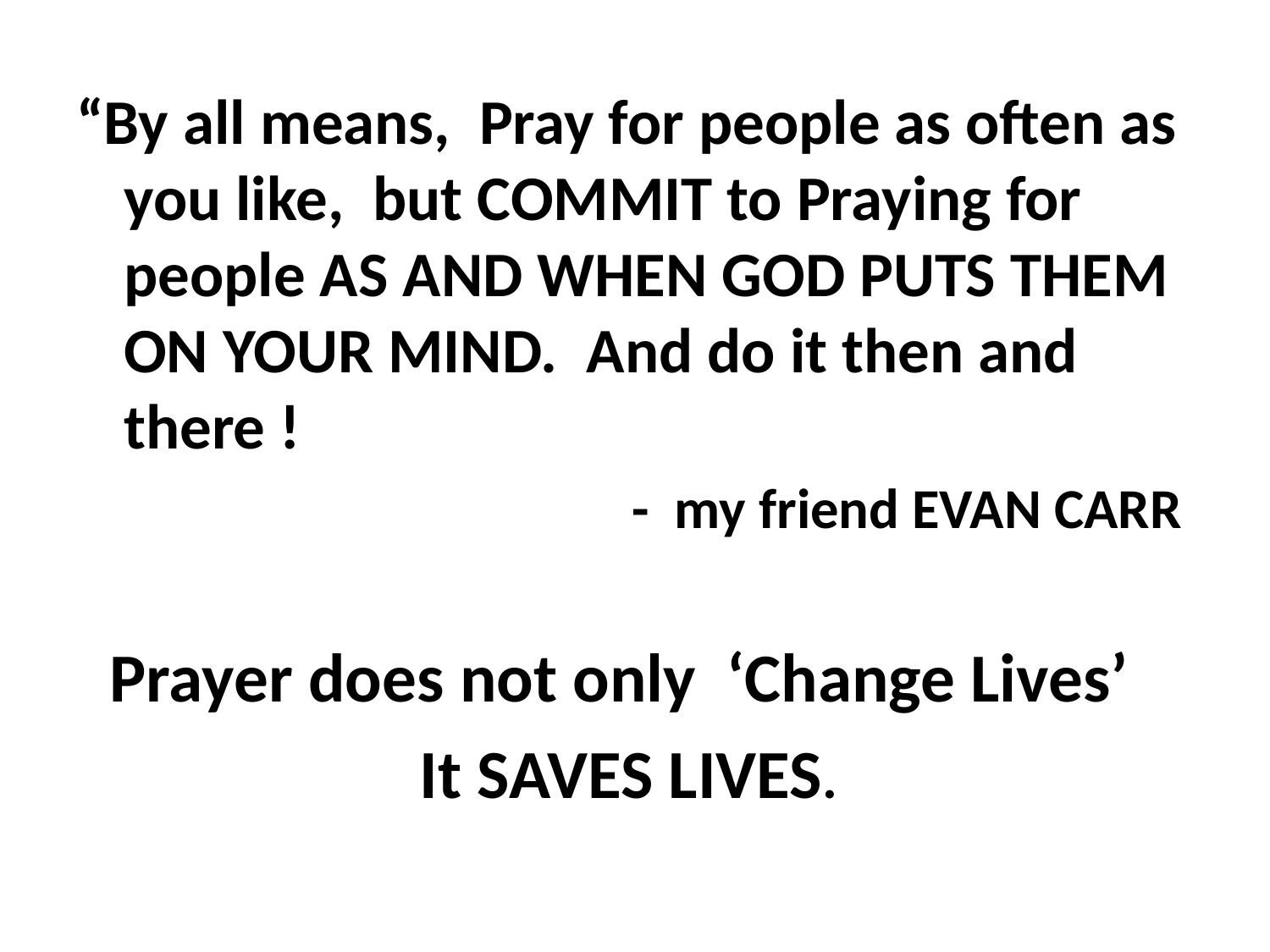

“By all means,  Pray for people as often as you like,  but COMMIT to Praying for people AS AND WHEN GOD PUTS THEM ON YOUR MIND.  And do it then and there !
					-  my friend EVAN CARR

Prayer does not only  ‘Change Lives’
It SAVES LIVES.